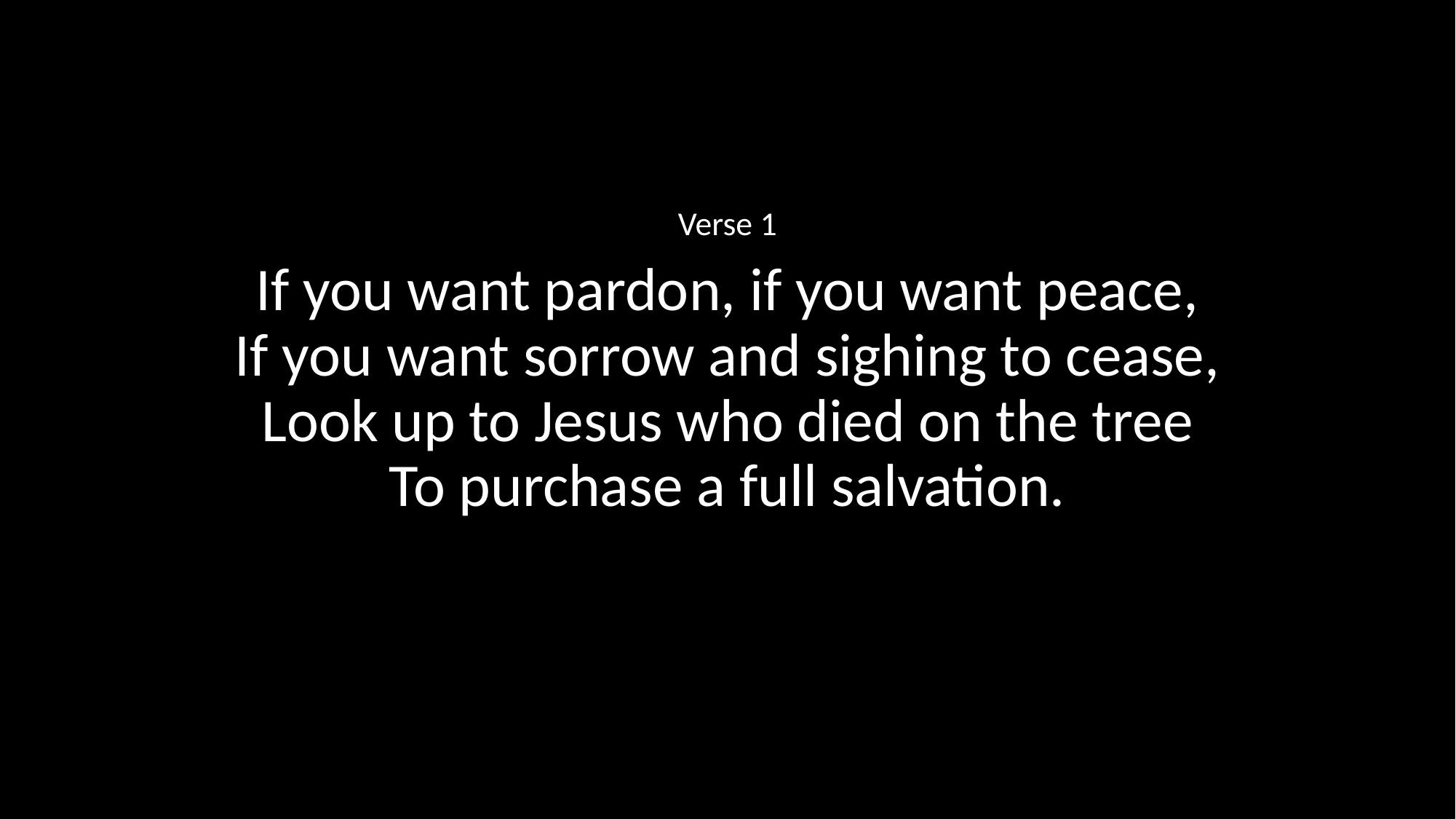

Verse 1
If you want pardon, if you want peace,
If you want sorrow and sighing to cease,
Look up to Jesus who died on the tree
To purchase a full salvation.